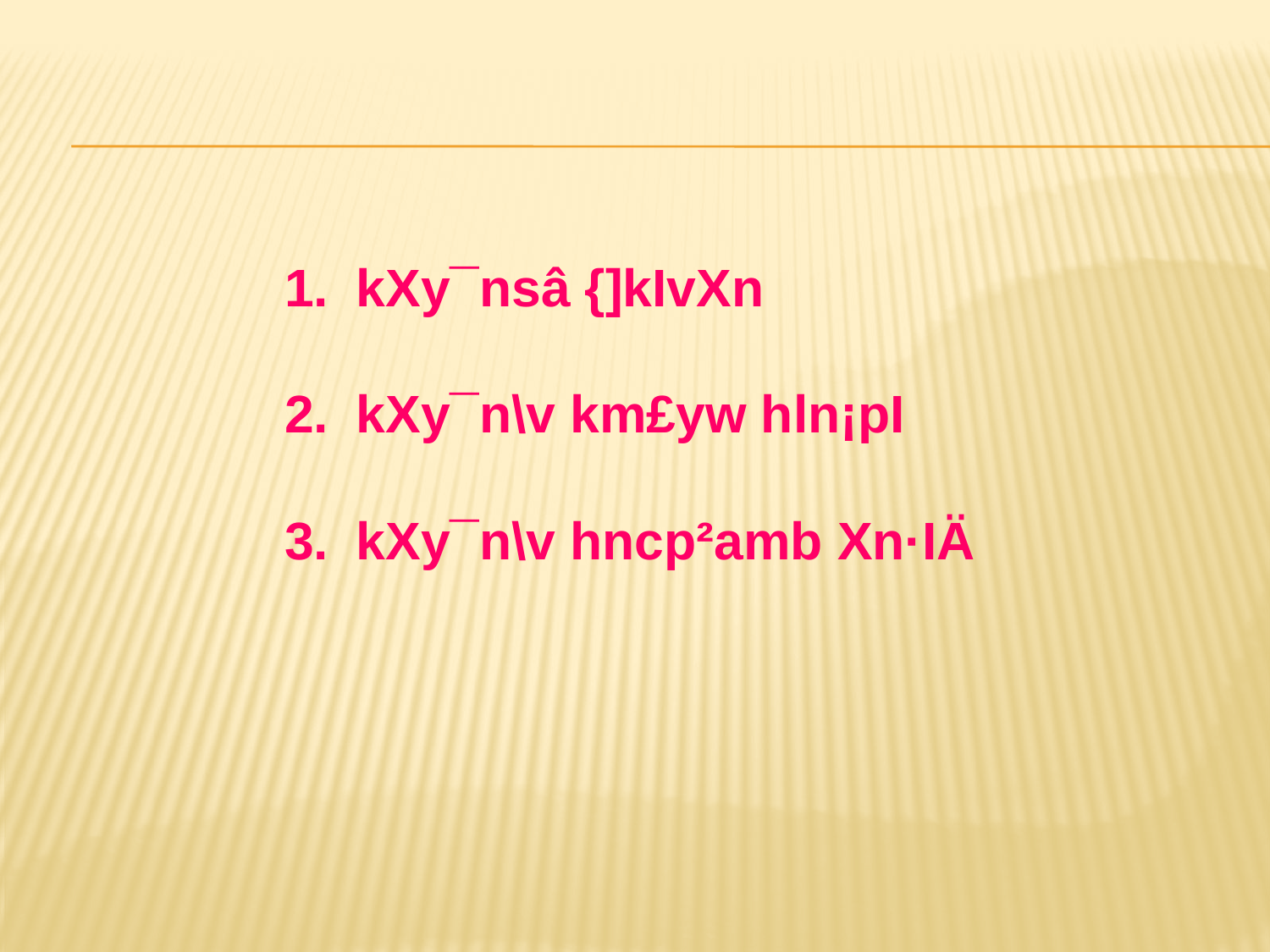

kXy¯nsâ {]kIvXn

kXy¯n\v km£yw hln¡pI

kXy¯n\v hncp²amb Xn·IÄ